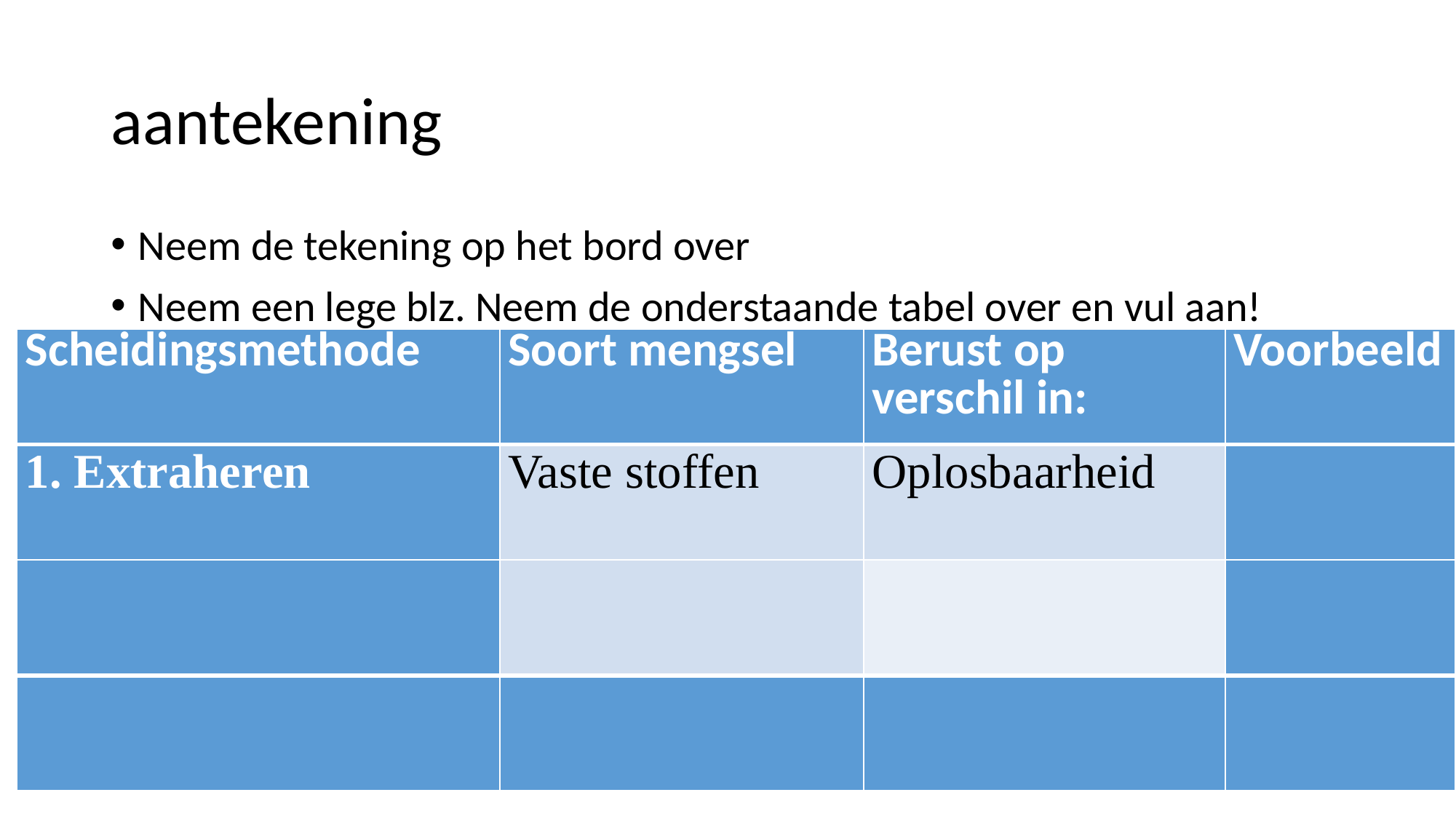

# aantekening
Neem de tekening op het bord over
Neem een lege blz. Neem de onderstaande tabel over en vul aan!

| Scheidingsmethode | Soort mengsel | Berust op verschil in: | Voorbeeld |
| --- | --- | --- | --- |
| 1. Extraheren | Vaste stoffen | Oplosbaarheid |  |
|  |  |  |  |
|  |  |  |  |